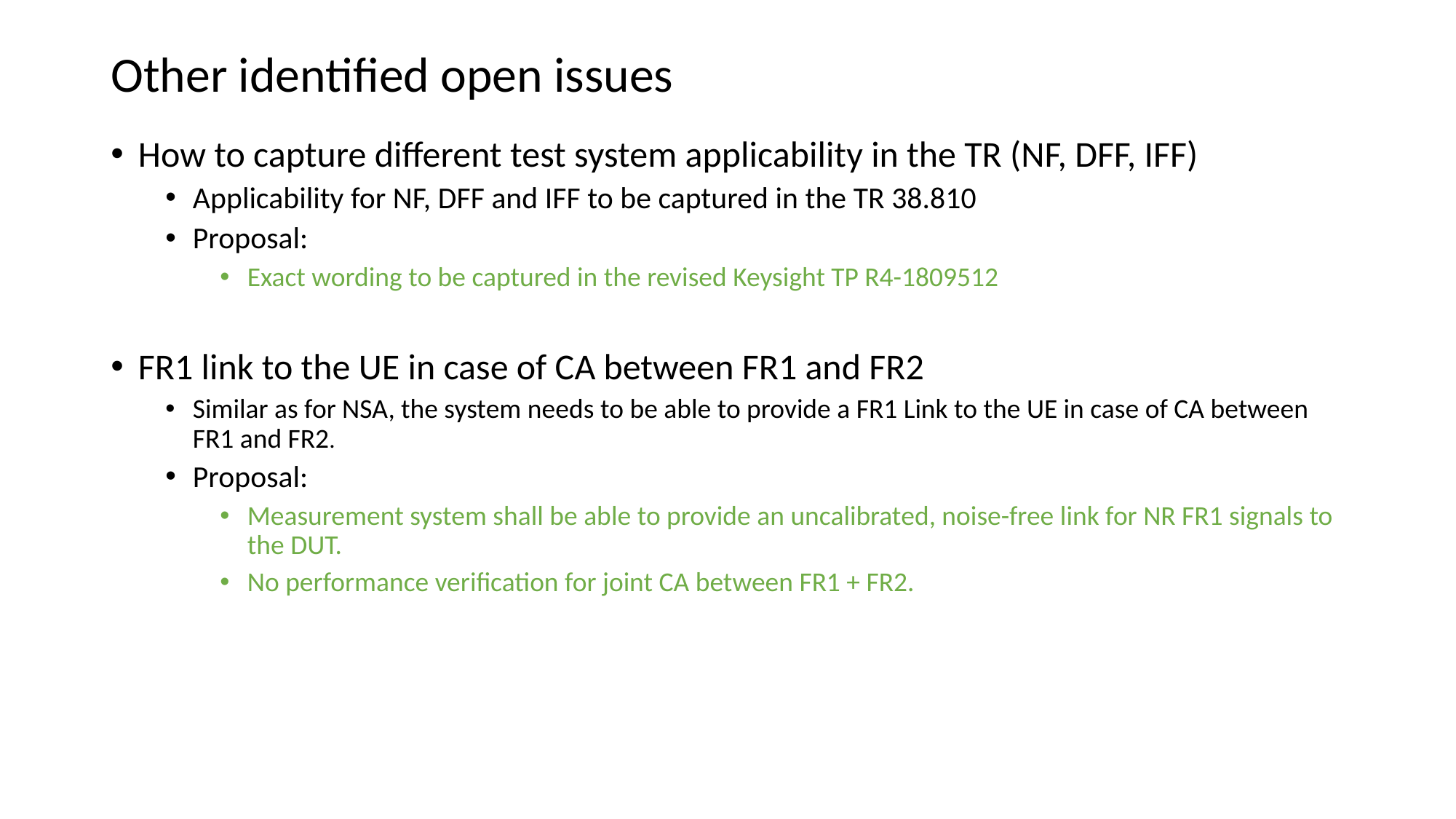

# Other identified open issues
How to capture different test system applicability in the TR (NF, DFF, IFF)
Applicability for NF, DFF and IFF to be captured in the TR 38.810
Proposal:
Exact wording to be captured in the revised Keysight TP R4-1809512

FR1 link to the UE in case of CA between FR1 and FR2
Similar as for NSA, the system needs to be able to provide a FR1 Link to the UE in case of CA between FR1 and FR2.
Proposal:
Measurement system shall be able to provide an uncalibrated, noise-free link for NR FR1 signals to the DUT.
No performance verification for joint CA between FR1 + FR2.